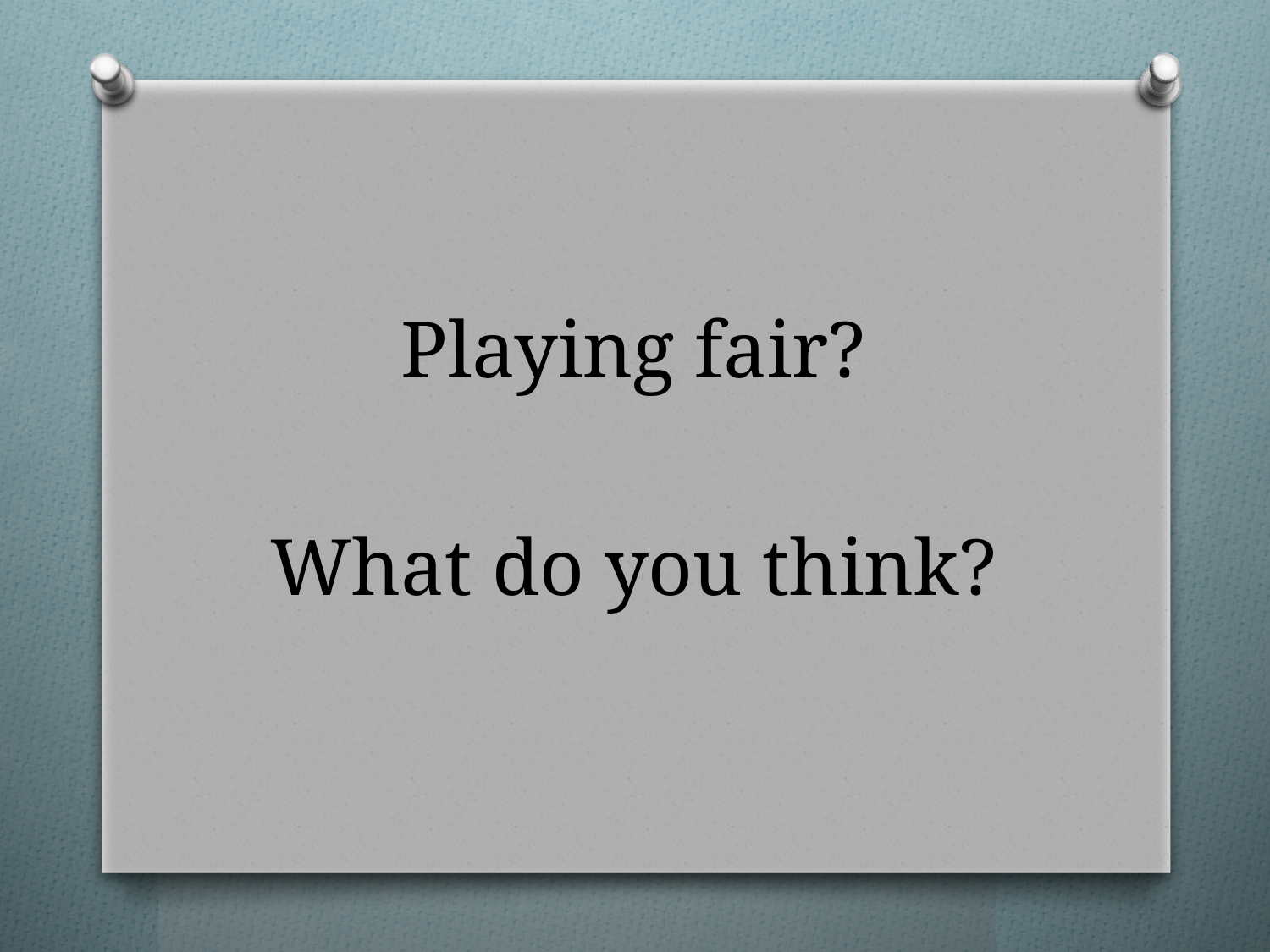

#
Playing fair?

What do you think?